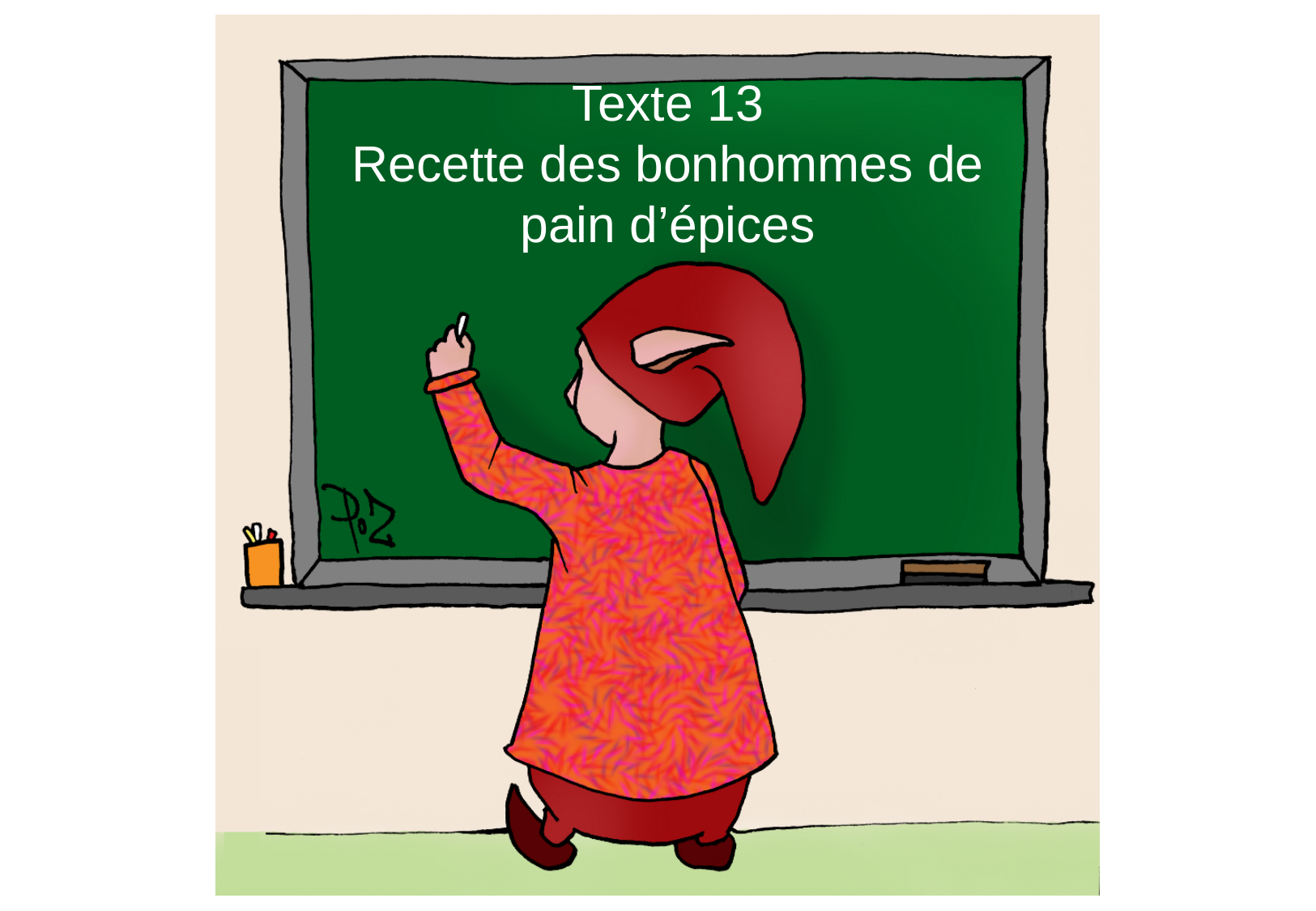

Texte 13
Recette des bonhommes de pain d’épices